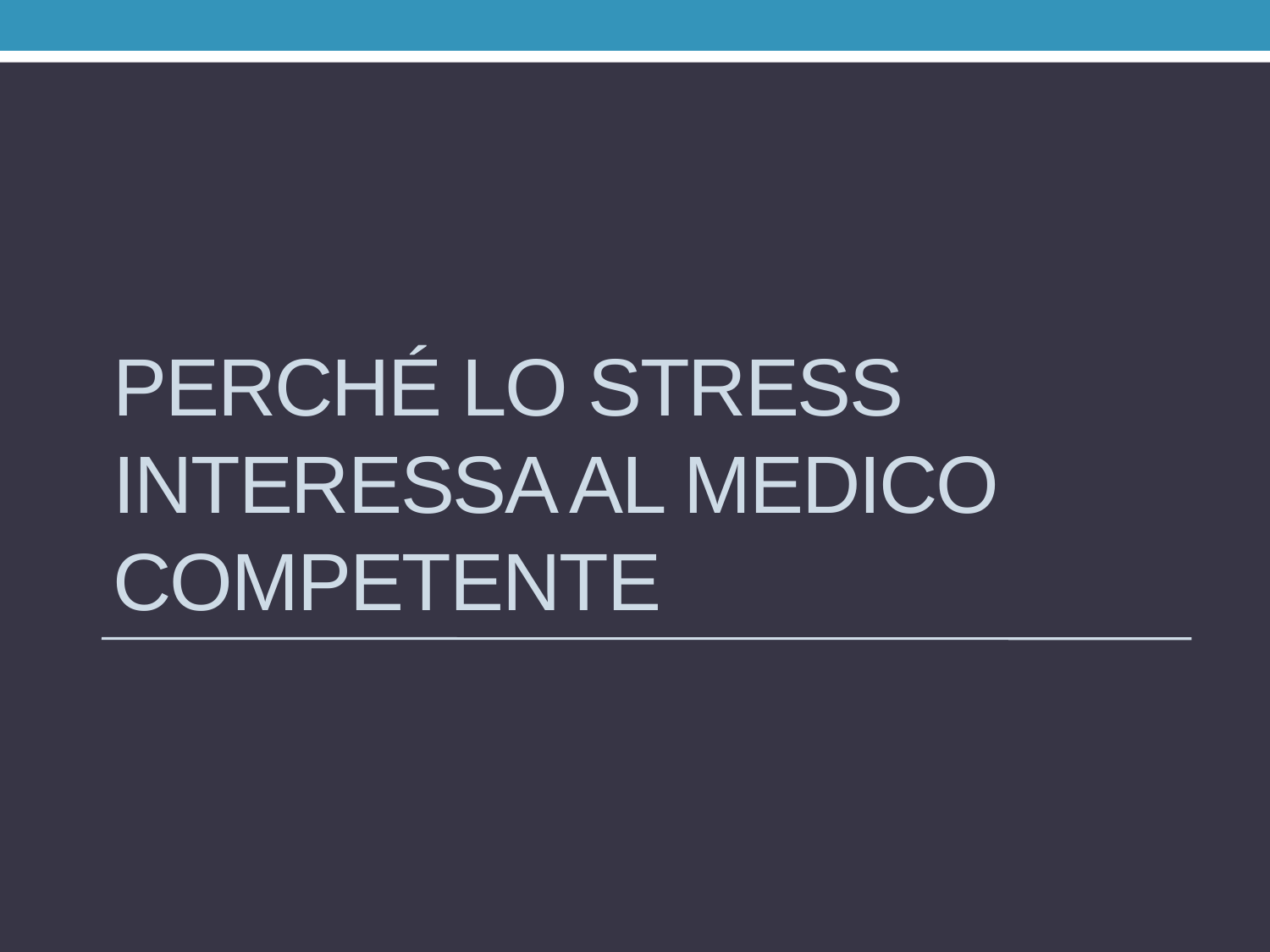

# Perché lo stress interessa al medico competente